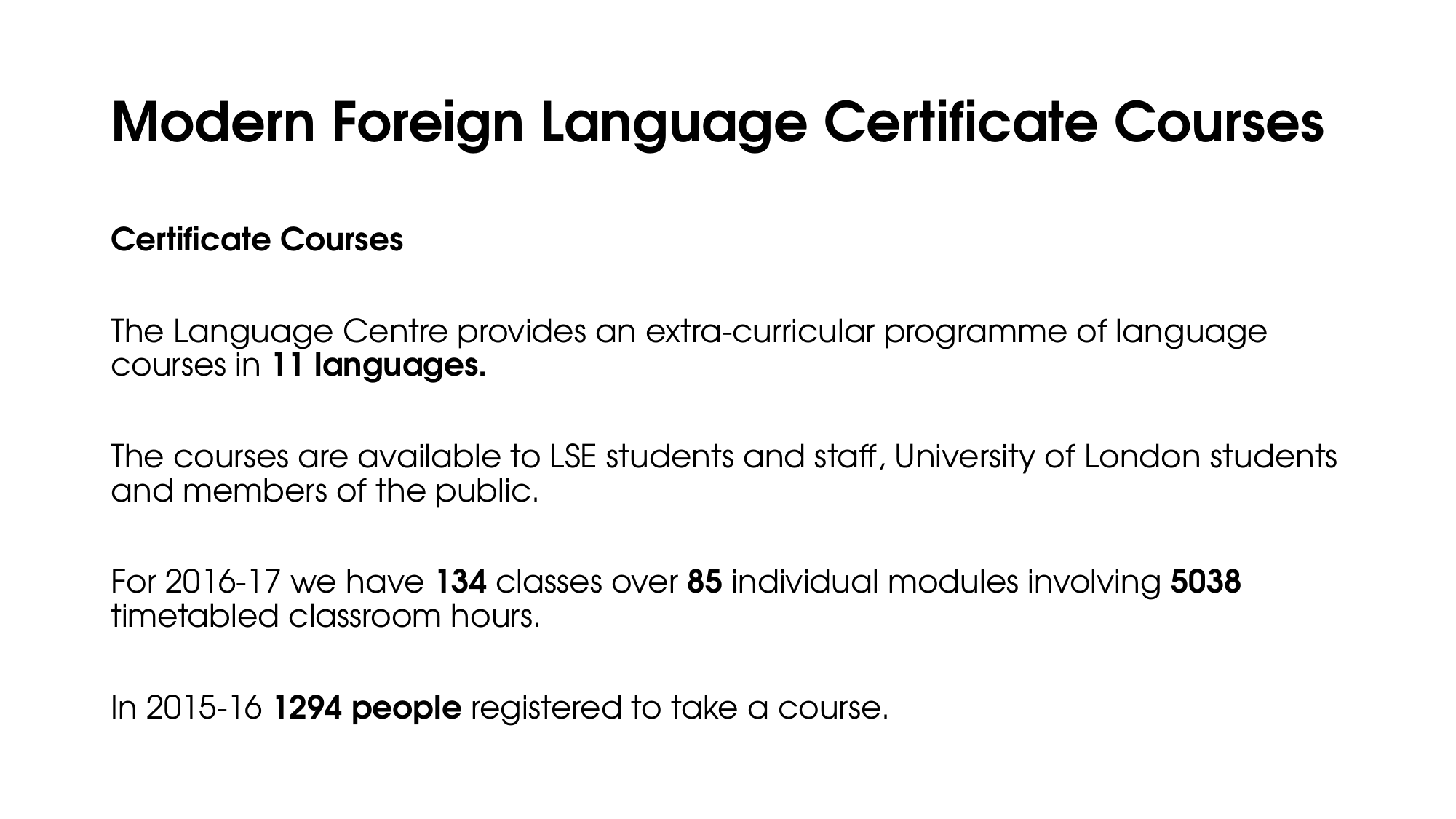

# Modern Foreign Language Certificate Courses
Certificate Courses

The Language Centre provides an extra-curricular programme of language courses in 11 languages.

The courses are available to LSE students and staff, University of London students and members of the public.

For 2016-17 we have 134 classes over 85 individual modules involving 5038 timetabled classroom hours.

In 2015-16 1294 people registered to take a course.